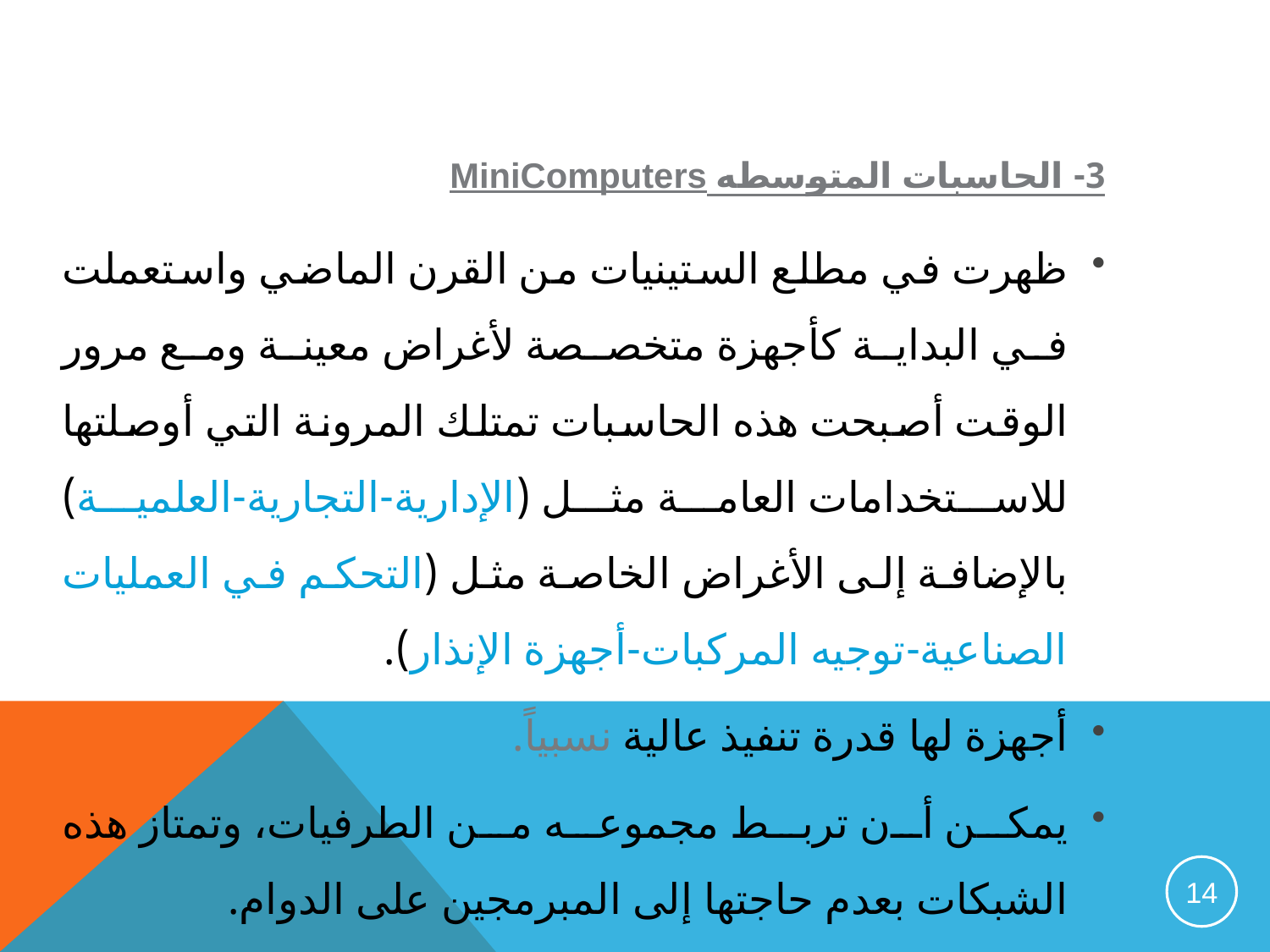

3- الحاسبات المتوسطه MiniComputers

ظهرت في مطلع الستينيات من القرن الماضي واستعملت في البداية كأجهزة متخصصة لأغراض معينة ومع مرور الوقت أصبحت هذه الحاسبات تمتلك المرونة التي أوصلتها للاستخدامات العامة مثل (الإدارية-التجارية-العلمية) بالإضافة إلى الأغراض الخاصة مثل (التحكم في العمليات الصناعية-توجيه المركبات-أجهزة الإنذار).
أجهزة لها قدرة تنفيذ عالية نسبياً.
يمكن أن تربط مجموعه من الطرفيات، وتمتاز هذه الشبكات بعدم حاجتها إلى المبرمجين على الدوام.

14